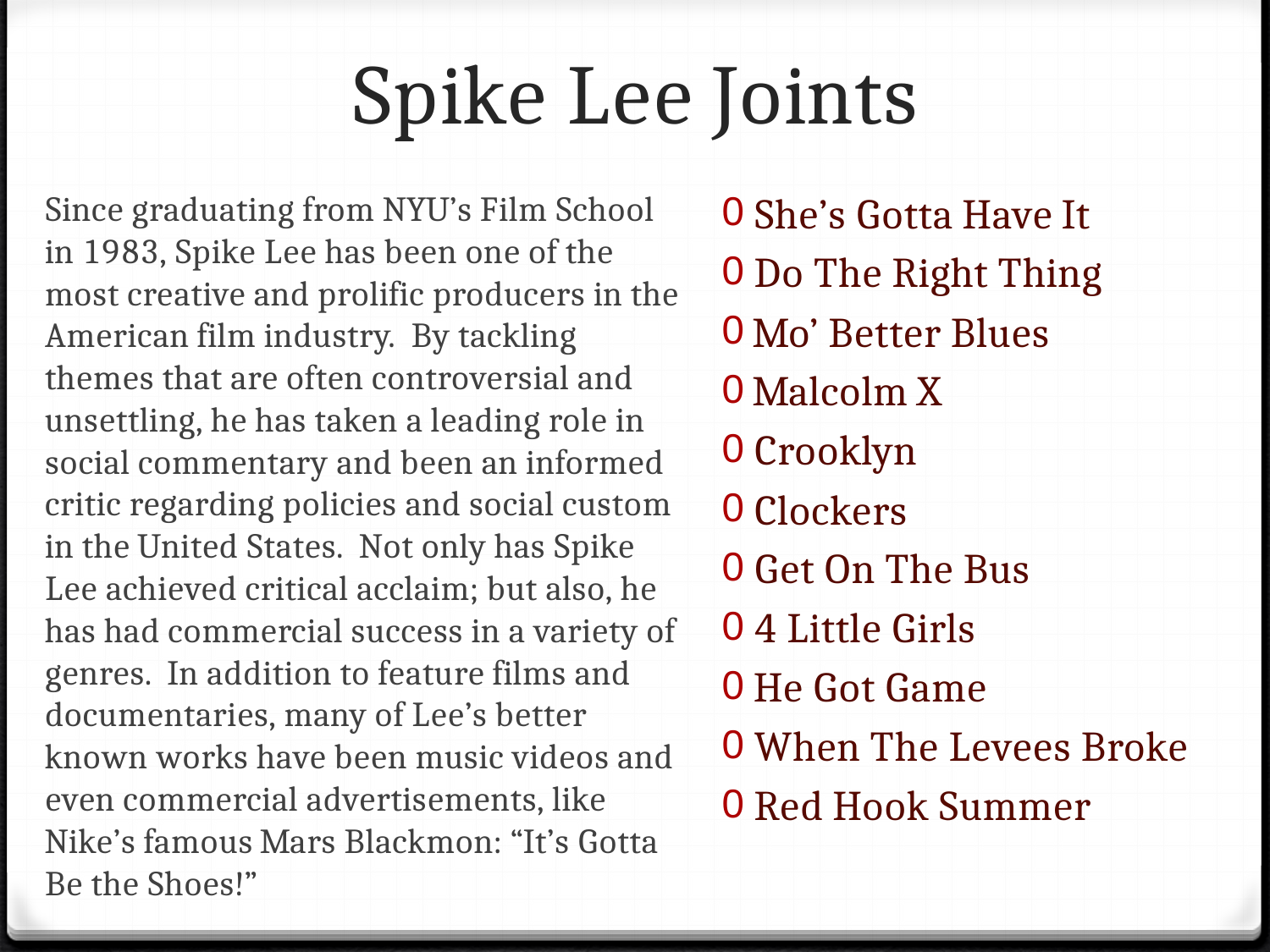

# Spike Lee Joints
Since graduating from NYU’s Film School in 1983, Spike Lee has been one of the most creative and prolific producers in the American film industry.  By tackling themes that are often controversial and unsettling, he has taken a leading role in social commentary and been an informed critic regarding policies and social custom in the United States.  Not only has Spike Lee achieved critical acclaim; but also, he has had commercial success in a variety of genres.  In addition to feature films and documentaries, many of Lee’s better known works have been music videos and even commercial advertisements, like Nike’s famous Mars Blackmon: “It’s Gotta Be the Shoes!”
She’s Gotta Have It
Do The Right Thing
Mo’ Better Blues
Malcolm X
Crooklyn
Clockers
Get On The Bus
4 Little Girls
He Got Game
When The Levees Broke
Red Hook Summer